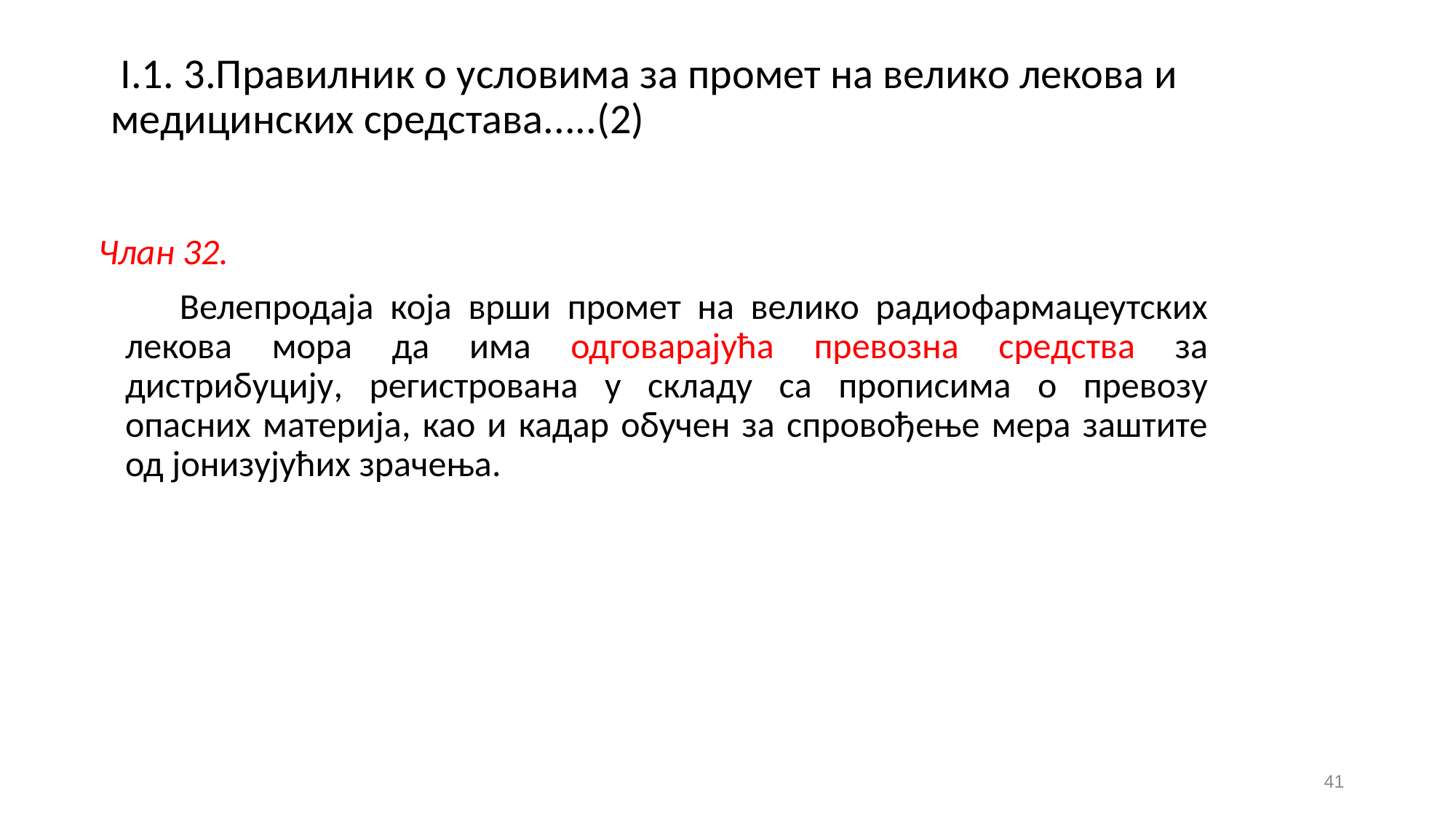

# I.1. 3.Правилник о условима за промет на велико лекова и медицинских средстава.....(2)
Члан 32.
     Велепродаја која врши промет на велико радиофармацеутских лекова мора да има одговарајућа превозна средства за дистрибуцију, регистрована у складу са прописима о превозу опасних материја, као и кадар обучен за спровођење мера заштите од јонизујућих зрачења.

41